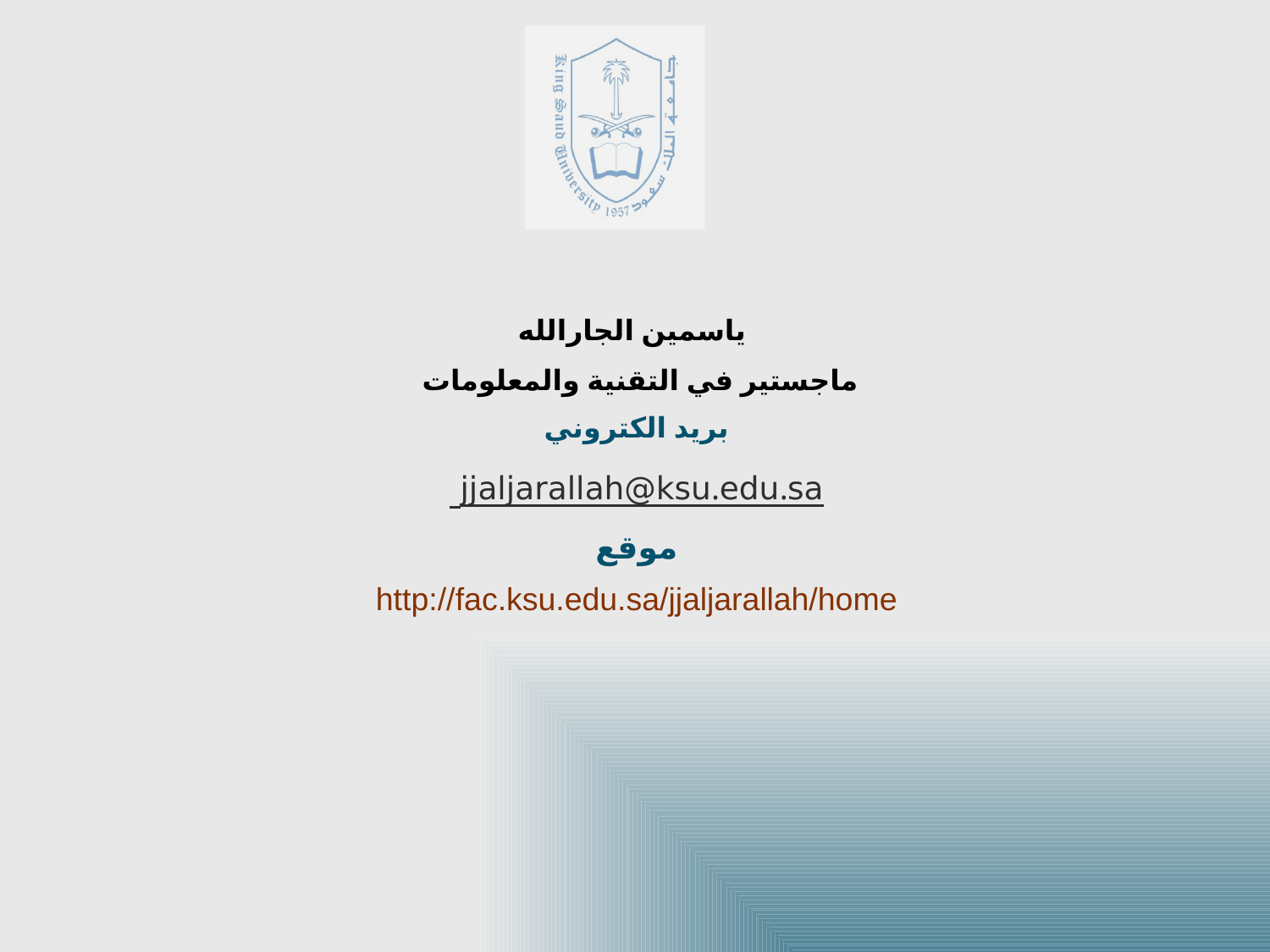

ياسمين الجارالله
ماجستير في التقنية والمعلومات
بريد الكتروني
 jjaljarallah@ksu.edu.sa
موقع
http://fac.ksu.edu.sa/jjaljarallah/home